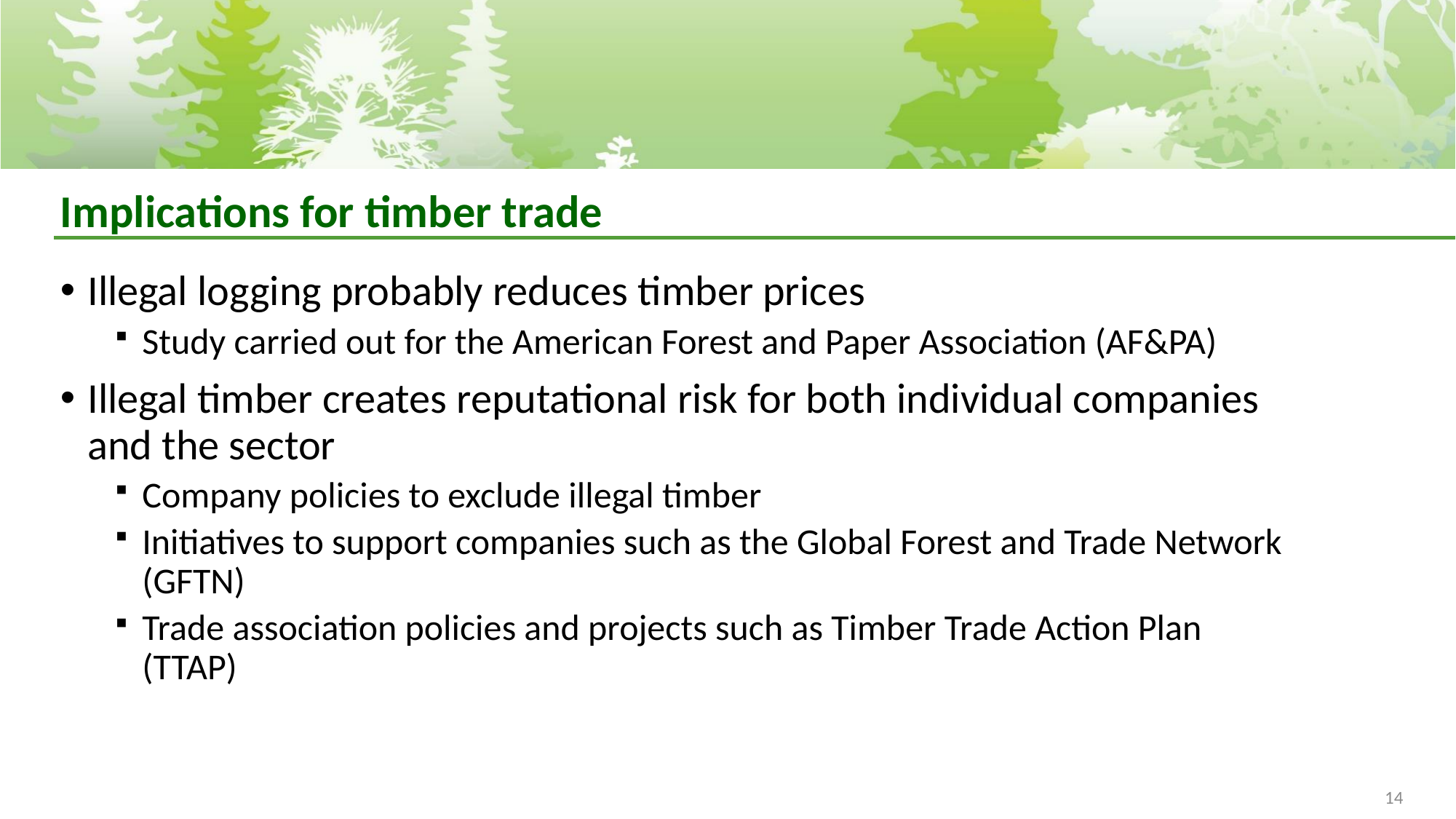

# Implications for timber trade
Illegal logging probably reduces timber prices
Study carried out for the American Forest and Paper Association (AF&PA)
Illegal timber creates reputational risk for both individual companies and the sector
Company policies to exclude illegal timber
Initiatives to support companies such as the Global Forest and Trade Network (GFTN)
Trade association policies and projects such as Timber Trade Action Plan (TTAP)
14